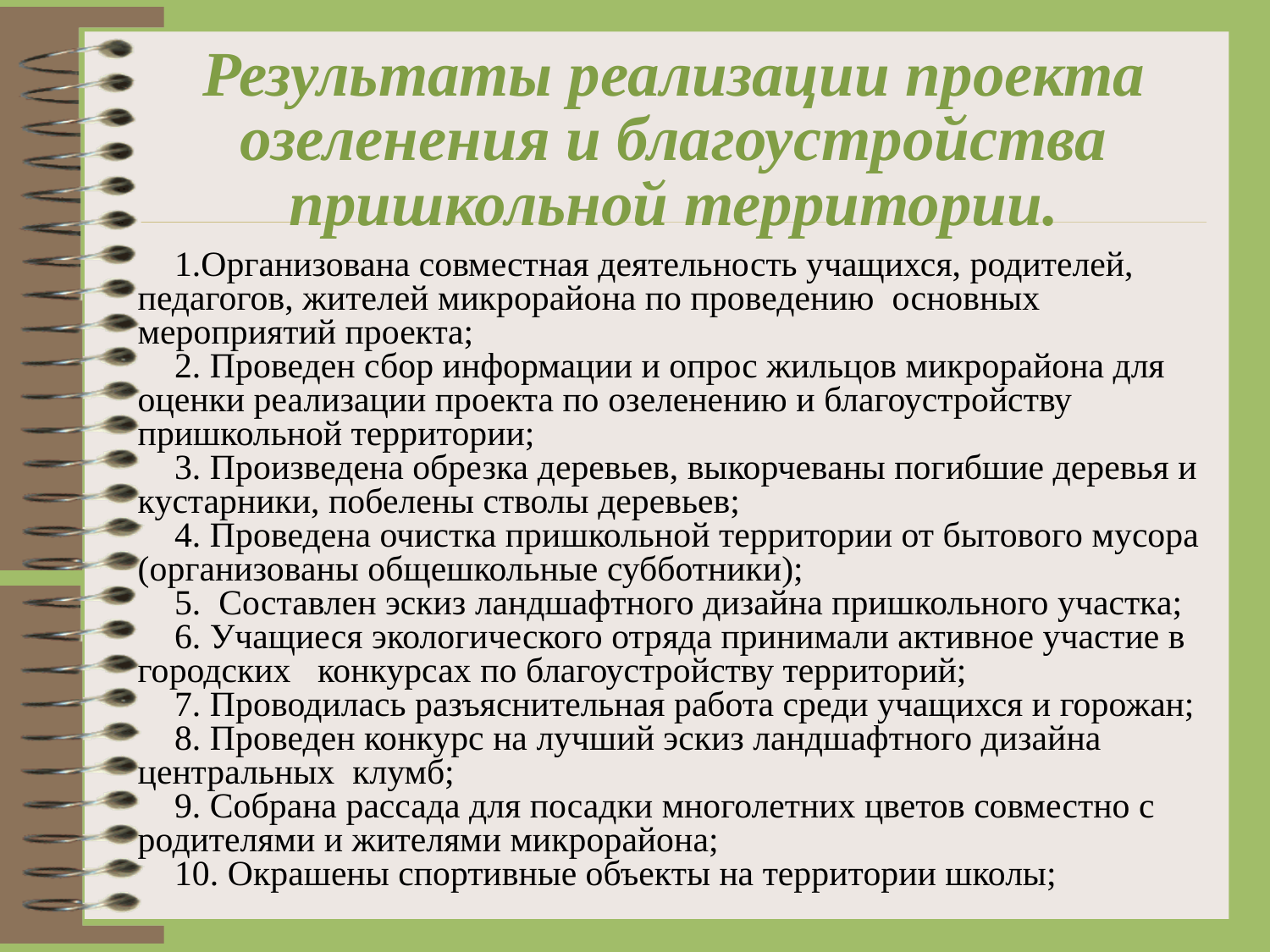

# Результаты реализации проекта озеленения и благоустройства пришкольной территории.
1.Организована совместная деятельность учащихся, родителей, педагогов, жителей микрорайона по проведению  основных мероприятий проекта;
2. Проведен сбор информации и опрос жильцов микрорайона для оценки реализации проекта по озеленению и благоустройству пришкольной территории;
3. Произведена обрезка деревьев, выкорчеваны погибшие деревья и кустарники, побелены стволы деревьев;
4. Проведена очистка пришкольной территории от бытового мусора (организованы общешкольные субботники);
5.  Составлен эскиз ландшафтного дизайна пришкольного участка;
6. Учащиеся экологического отряда принимали активное участие в городских   конкурсах по благоустройству территорий;
7. Проводилась разъяснительная работа среди учащихся и горожан;
8. Проведен конкурс на лучший эскиз ландшафтного дизайна центральных  клумб;
9. Собрана рассада для посадки многолетних цветов совместно с родителями и жителями микрорайона;
10. Окрашены спортивные объекты на территории школы;